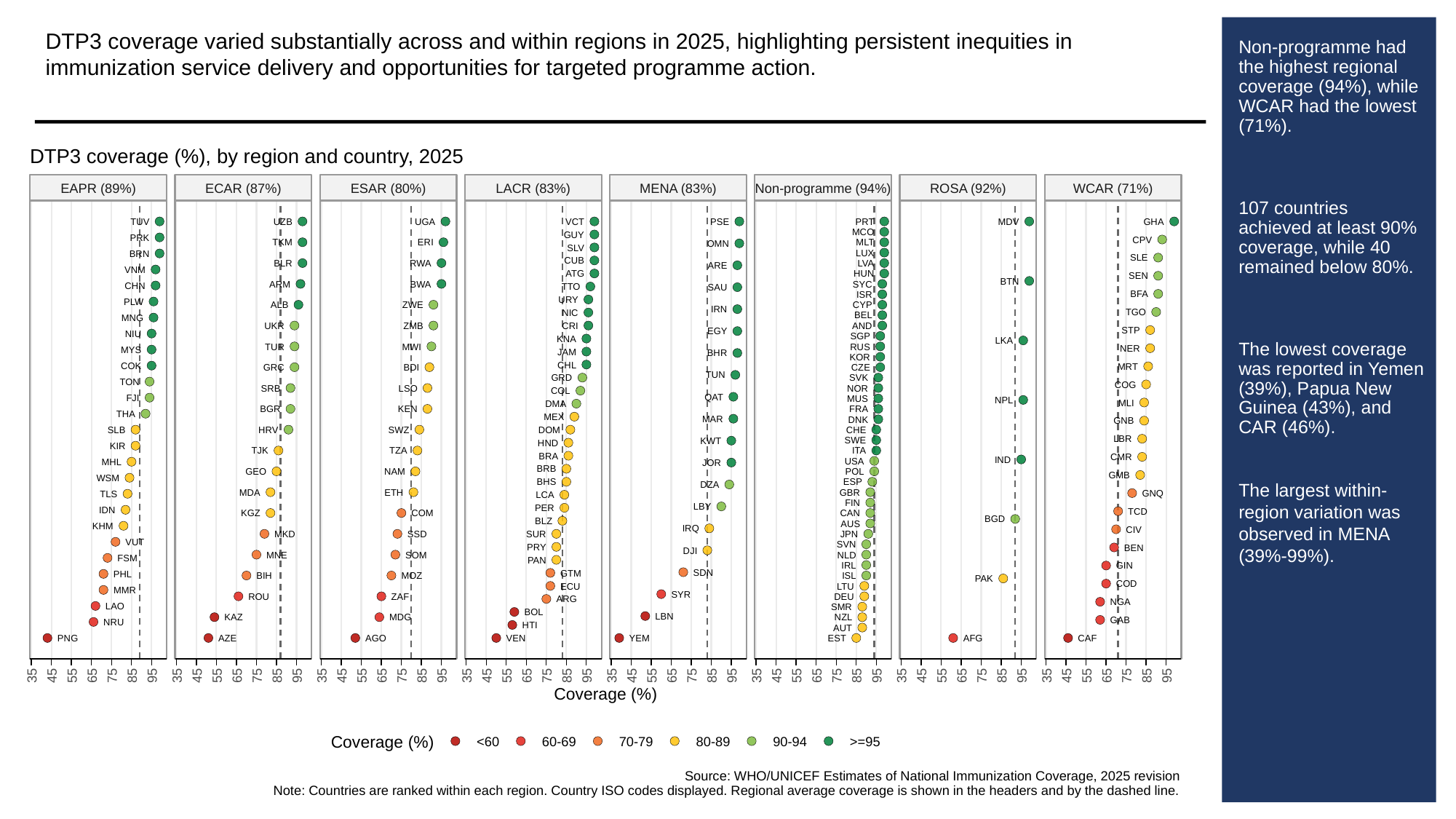

DTP3 coverage varied substantially across and within regions in 2025, highlighting persistent inequities in immunization service delivery and opportunities for targeted programme action.
# Non-programme had the highest regional coverage (94%), while WCAR had the lowest (71%).

107 countries achieved at least 90% coverage, while 40 remained below 80%.

The lowest coverage was reported in Yemen (39%), Papua New Guinea (43%), and CAR (46%).

The largest within-region variation was observed in MENA (39%-99%).

DTP3 coverage (%), by region and country, 2025

EAPR (89%)
ECAR (87%)
ESAR (80%)
LACR (83%)
MENA (83%)
Non-programme (94%)
ROSA (92%)
WCAR (71%)

TUV
UZB
UGA
VCT
PSE
PRT
MDV
GHA

MCO

GUY

PRK

CPV

TKM
ERI
MLT
OMN

SLV

LUX
BRN

SLE

CUB

BLR
RWA
LVA

ARE

VNM

ATG
HUN

SEN

BTN

ARM
BWA
SYC

CHN

TTO
SAU

BFA
ISR

URY

PLW

ALB
ZWE
CYP

IRN

TGO
NIC

BEL

MNG

UKR
ZMB
CRI
AND

STP
EGY

NIU

SGP

KNA

LKA

TUR
MWI
RUS

NER

MYS

JAM

BHR

KOR

CHL

COK

MRT
GRC
BDI
CZE

TUN

GRD
SVK

TON

COG

SRB
LSO
NOR

COL

QAT

FJI
MUS

NPL

MLI
DMA

BGR
KEN
FRA

THA

MEX

MAR
DNK

GNB

SLB
HRV
SWZ
DOM
CHE

LBR

SWE
KWT

HND

KIR

TJK
TZA
ITA

BRA
CMR

IND

USA

MHL
JOR

BRB

GEO
NAM
POL

GMB

WSM

BHS
ESP

DZA

MDA
ETH
GBR

GNQ

TLS
LCA

FIN

LBY

PER

IDN

TCD

KGZ
COM
CAN

BGD

BLZ

AUS

KHM

IRQ
CIV

MKD
SSD
SUR
JPN

VUT

SVN

PRY
BEN

DJI

MNE
SOM
NLD

FSM

PAN

IRL
GIN

SDN

GTM
PHL

BIH
MOZ
ISL

PAK

COD

ECU
LTU

MMR

SYR

ROU
ZAF
DEU

ARG

NGA

LAO
SMR

BOL

LBN
KAZ
MDG
NZL

GAB

NRU

HTI

AUT

PNG
AZE
AGO
VEN
YEM
EST
AFG
CAF

35
45
55
65
75
85
95
35
45
55
65
75
85
95
35
45
55
65
75
85
95
35
45
55
65
75
85
95
35
45
55
65
75
85
95
35
45
55
65
75
85
95
35
45
55
65
75
85
95
35
45
55
65
75
85
95
Coverage (%)
Coverage (%)
<60
60-69
70-79
80-89
90-94
>=95

Source: WHO/UNICEF Estimates of National Immunization Coverage, 2025 revision
Note: Countries are ranked within each region. Country ISO codes displayed. Regional average coverage is shown in the headers and by the dashed line.